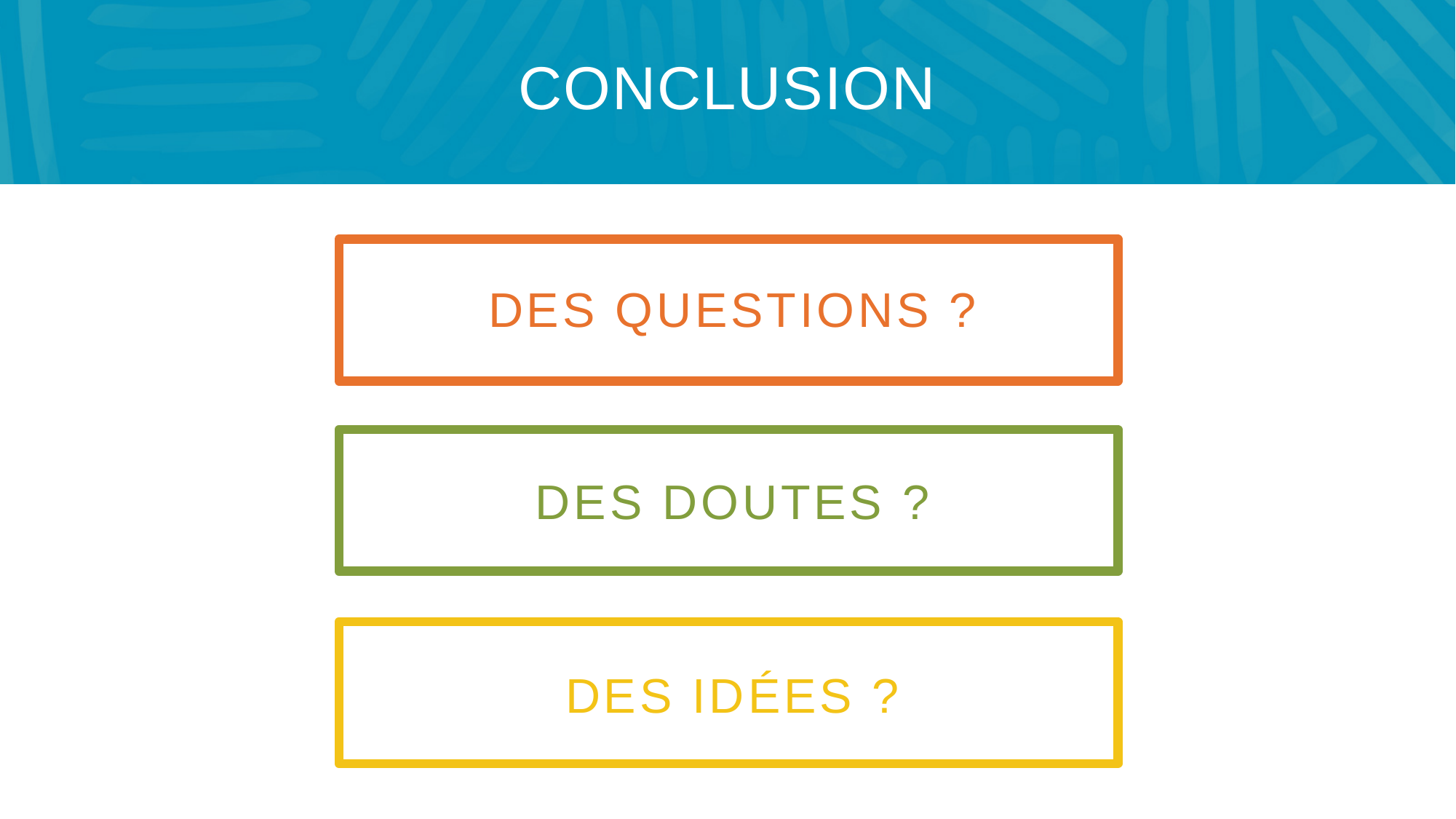

# Conclusion
DES QUESTIONS ?
DES DOUTES ?
DES IDÉES ?